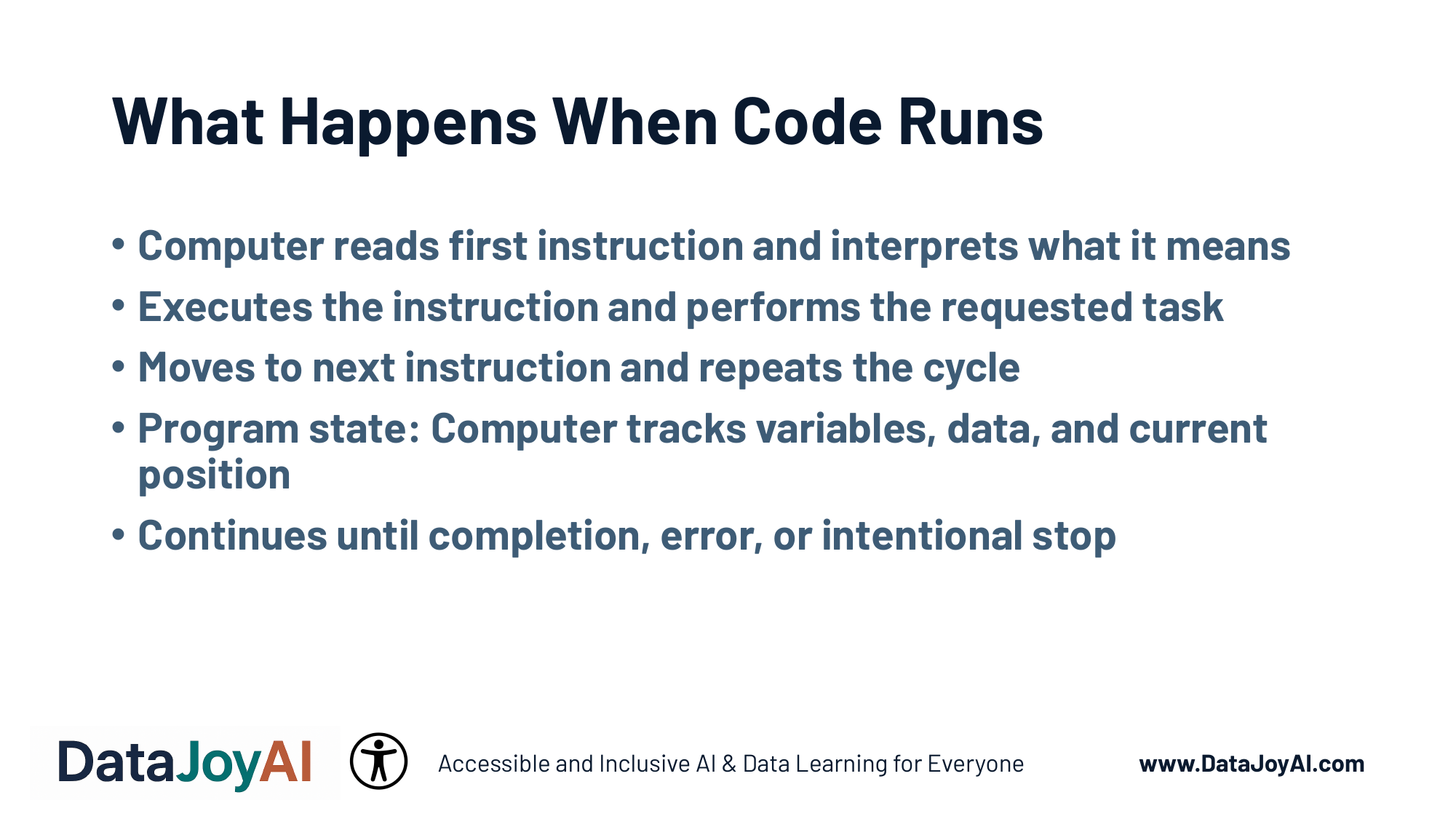

# What Happens When Code Runs
Computer reads first instruction and interprets what it means
Executes the instruction and performs the requested task
Moves to next instruction and repeats the cycle
Program state: Computer tracks variables, data, and current position
Continues until completion, error, or intentional stop